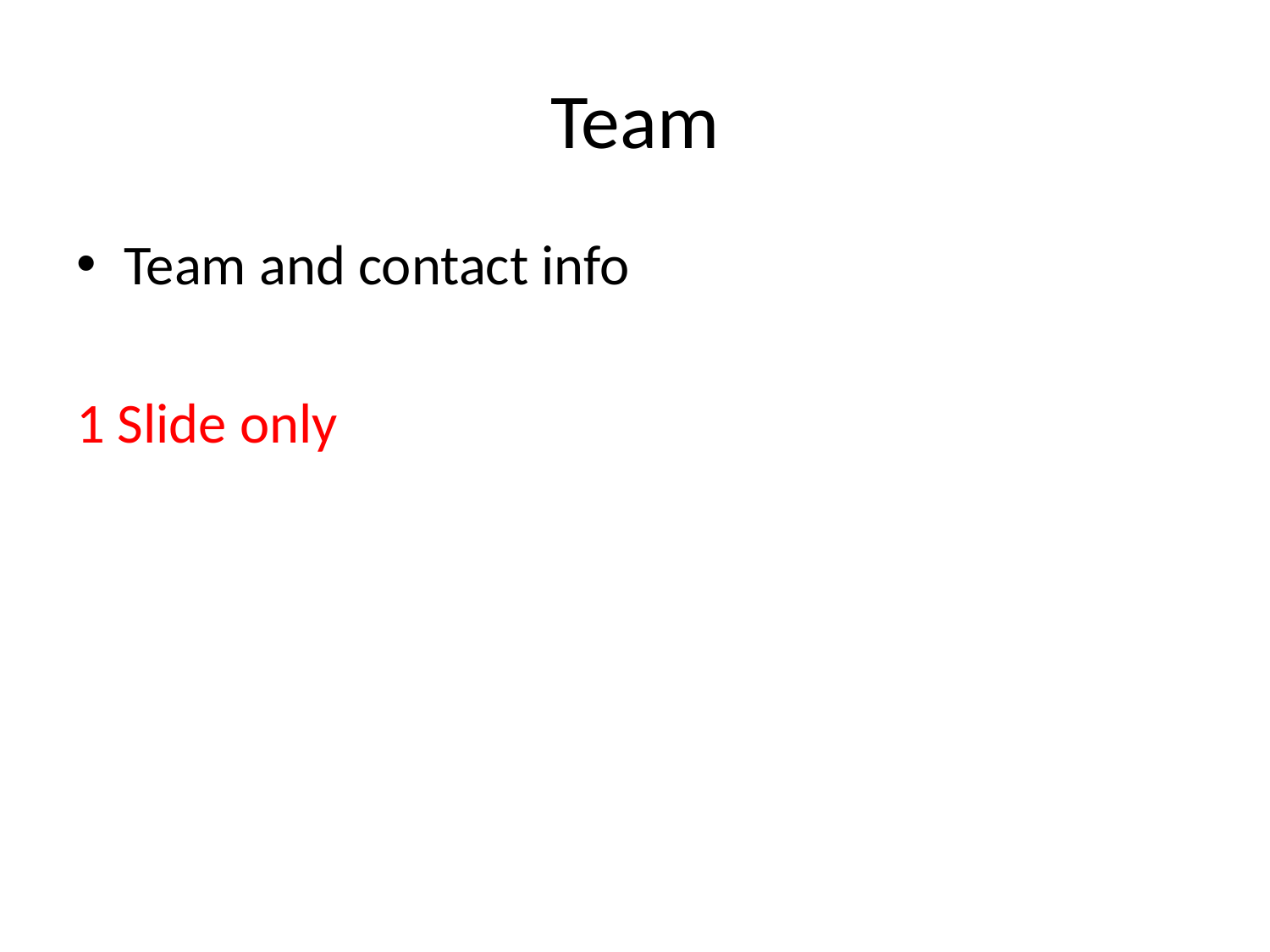

# Team
Team and contact info

1 Slide only